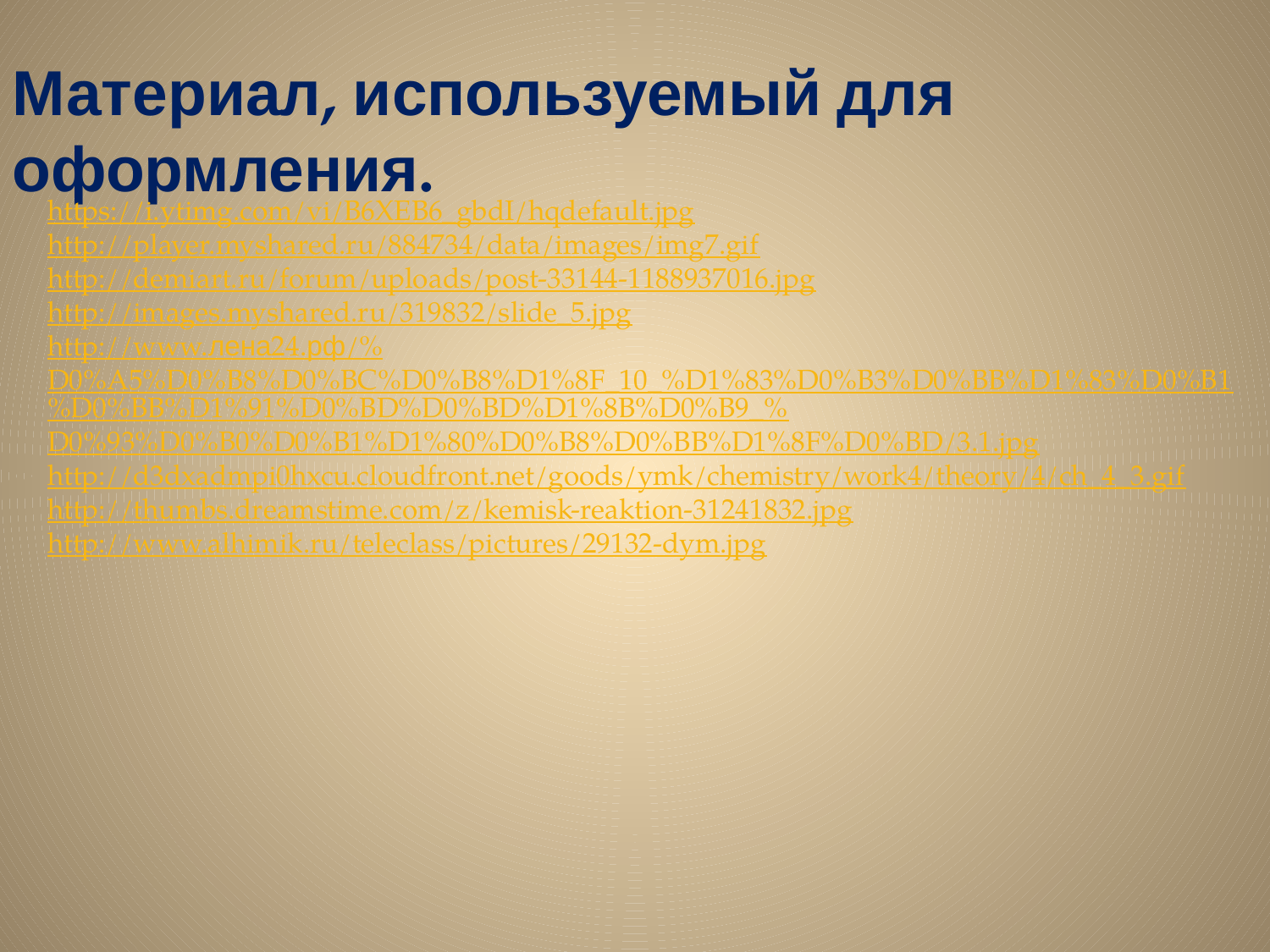

Материал, используемый для оформления.
https://i.ytimg.com/vi/B6XEB6_gbdI/hqdefault.jpg
http://player.myshared.ru/884734/data/images/img7.gif
http://demiart.ru/forum/uploads/post-33144-1188937016.jpg
http://images.myshared.ru/319832/slide_5.jpg
http://www.лена24.рф/%D0%A5%D0%B8%D0%BC%D0%B8%D1%8F_10_%D1%83%D0%B3%D0%BB%D1%83%D0%B1%D0%BB%D1%91%D0%BD%D0%BD%D1%8B%D0%B9_%D0%93%D0%B0%D0%B1%D1%80%D0%B8%D0%BB%D1%8F%D0%BD/3.1.jpg
http://d3dxadmpi0hxcu.cloudfront.net/goods/ymk/chemistry/work4/theory/4/ch_4_3.gif
http://thumbs.dreamstime.com/z/kemisk-reaktion-31241832.jpg
http://www.alhimik.ru/teleclass/pictures/29132-dym.jpg